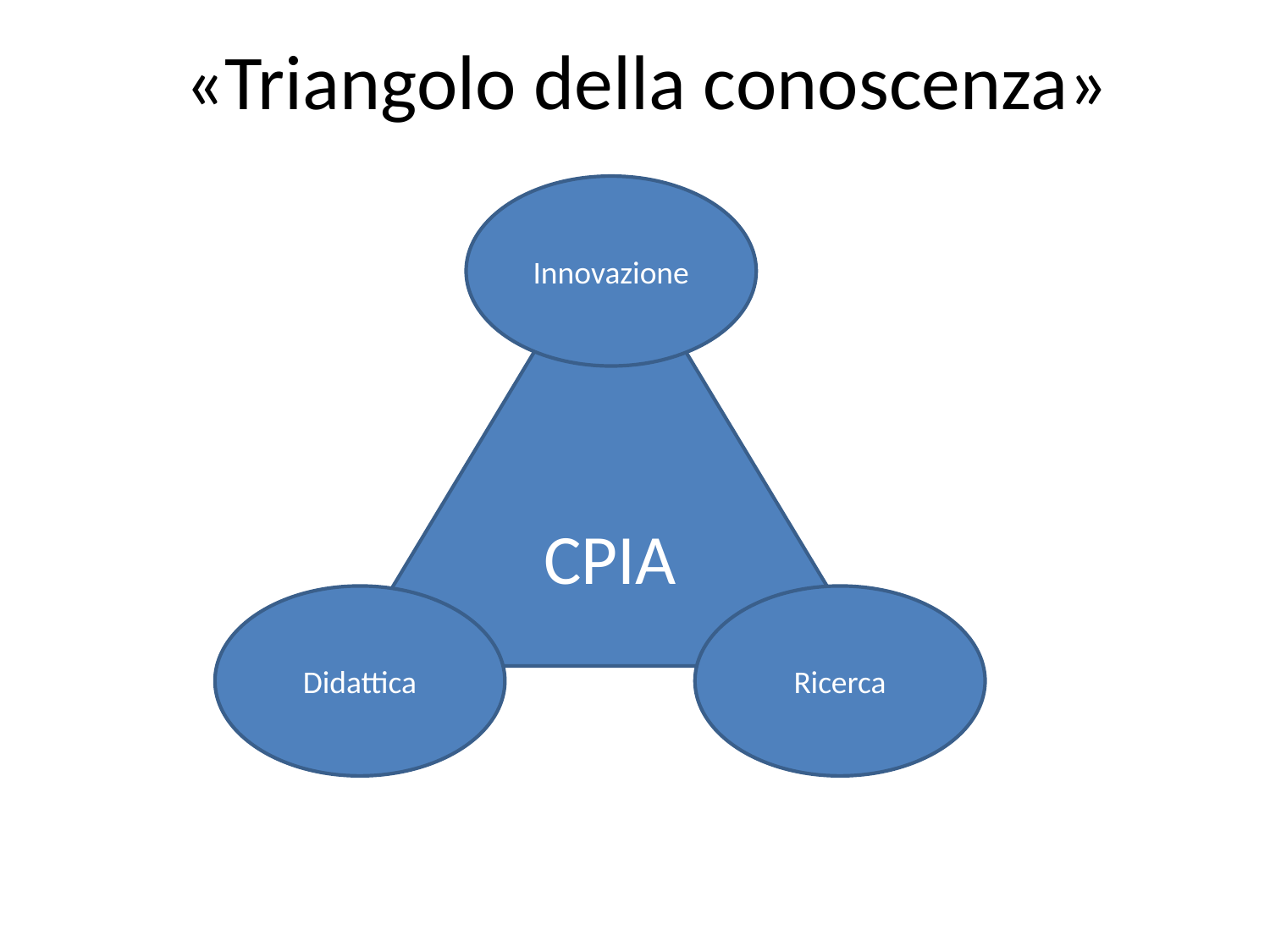

«Triangolo della conoscenza»
Innovazione
CPIA
Didattica
Ricerca